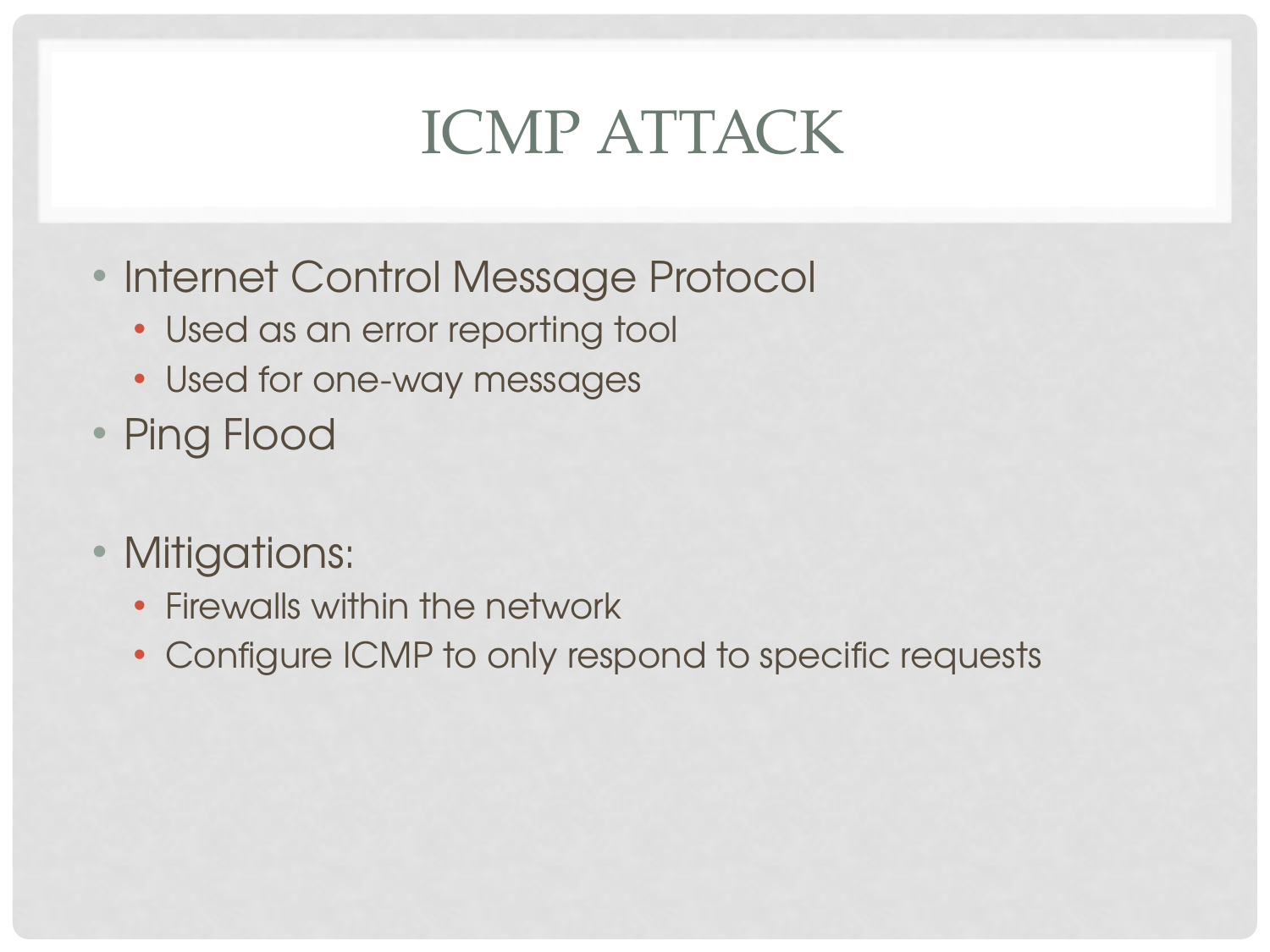

# ICMP attack
Internet Control Message Protocol
Used as an error reporting tool
Used for one-way messages
Ping Flood

Mitigations:
Firewalls within the network
Configure ICMP to only respond to specific requests